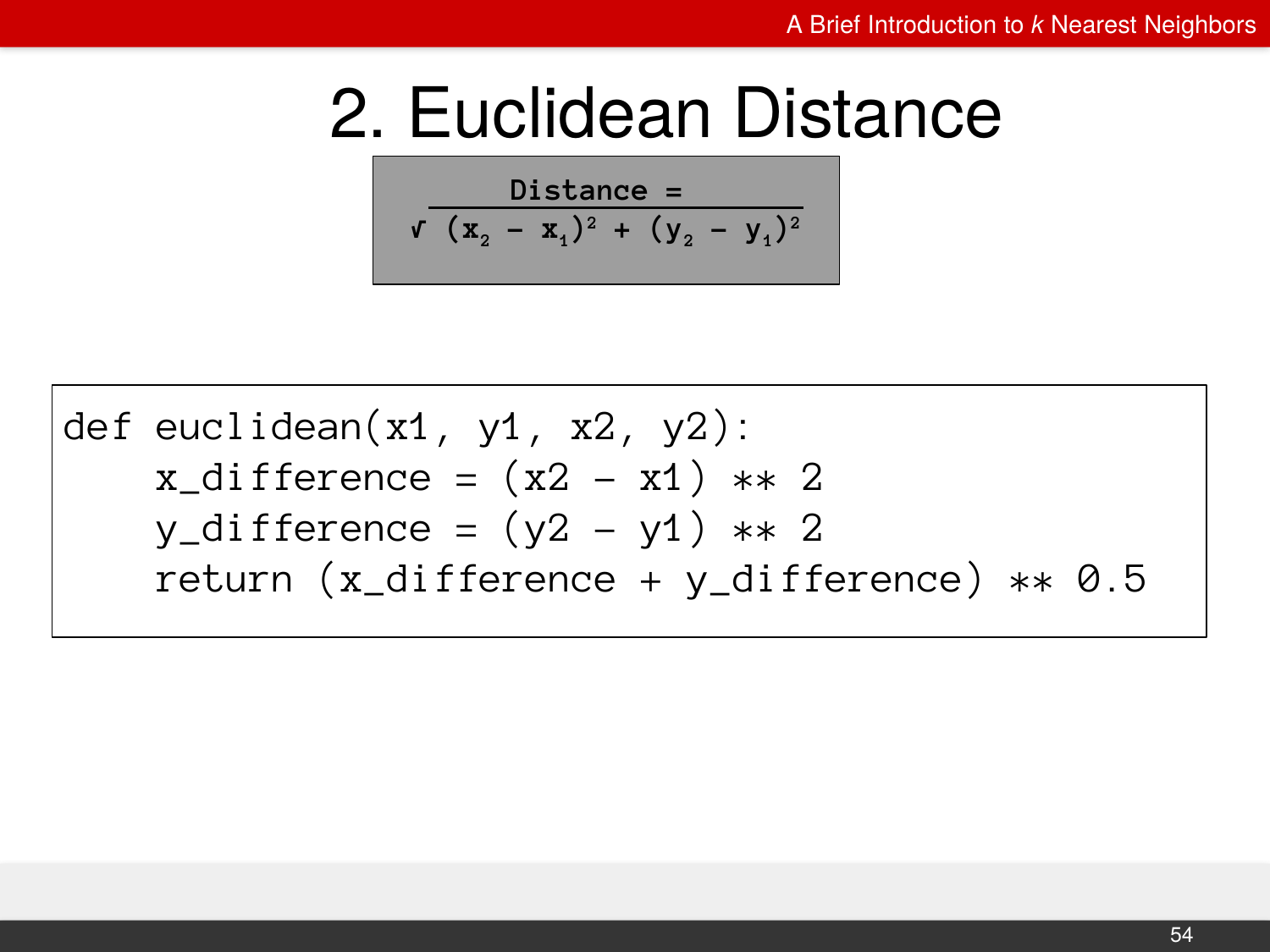

# 2. Euclidean Distance
Distance =
√ (x2 - x1)2 + (y2 - y1)2
def euclidean(x1, y1, x2, y2):
    x_difference = (x2 - x1) ** 2
    y_difference = (y2 - y1) ** 2
    return (x_difference + y_difference) ** 0.5

54